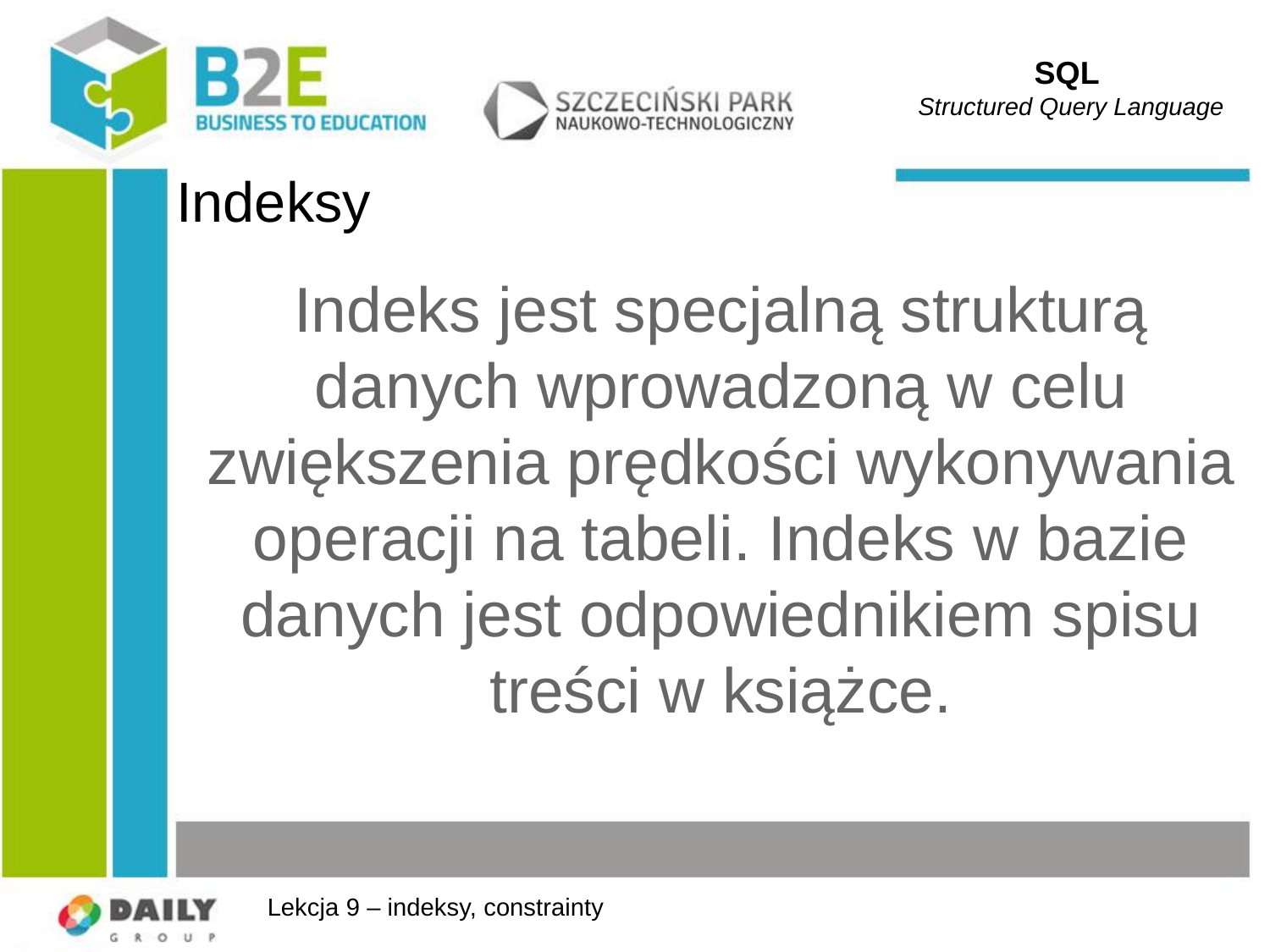

SQL
Structured Query Language
# Indeksy
Indeks jest specjalną strukturą danych wprowadzoną w celu zwiększenia prędkości wykonywania operacji na tabeli. Indeks w bazie danych jest odpowiednikiem spisu treści w książce.
Lekcja 9 – indeksy, constrainty